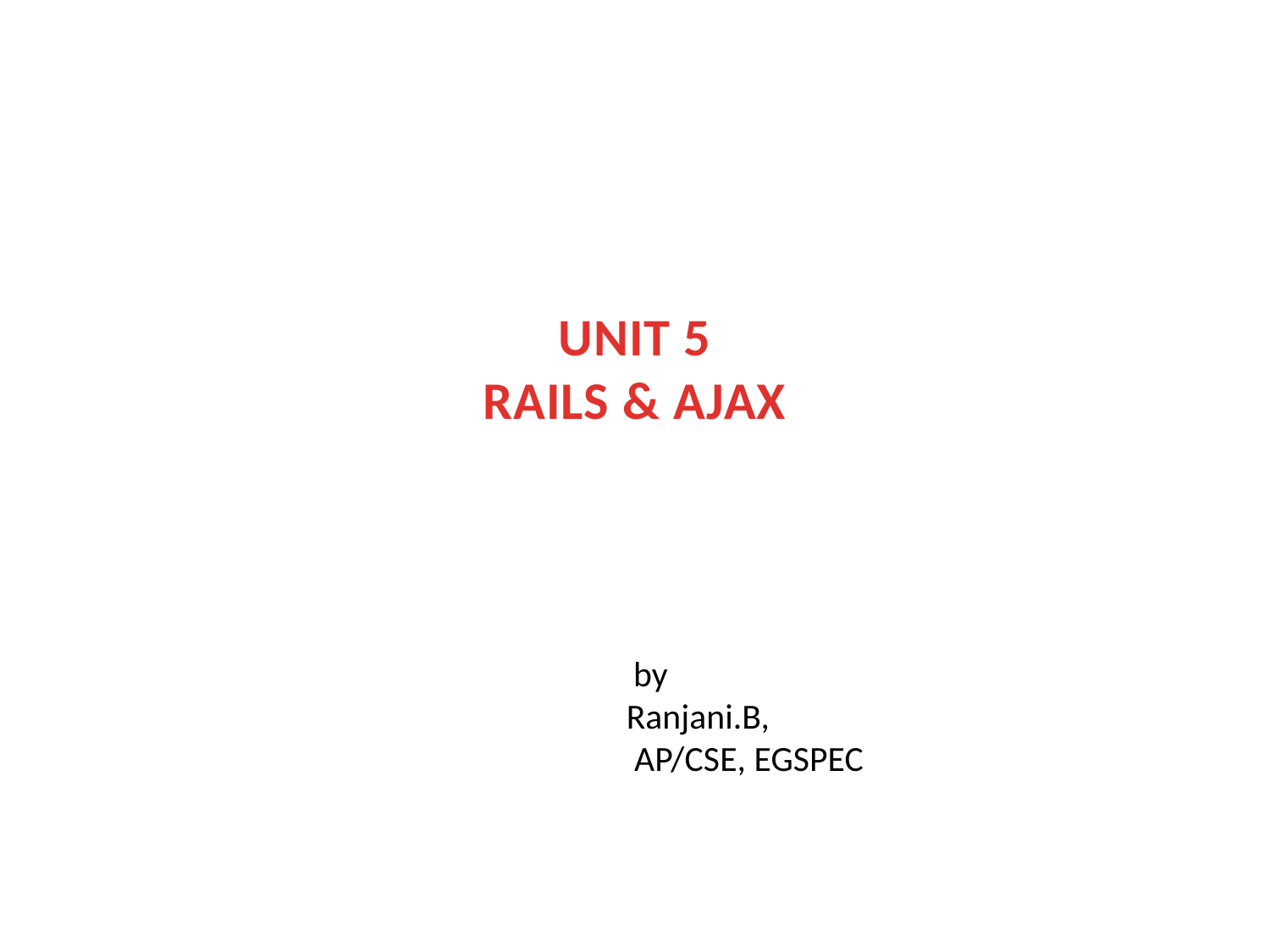

# UNIT 5 RAILS & AJAX
 by
Ranjani.B,
 AP/CSE, EGSPEC